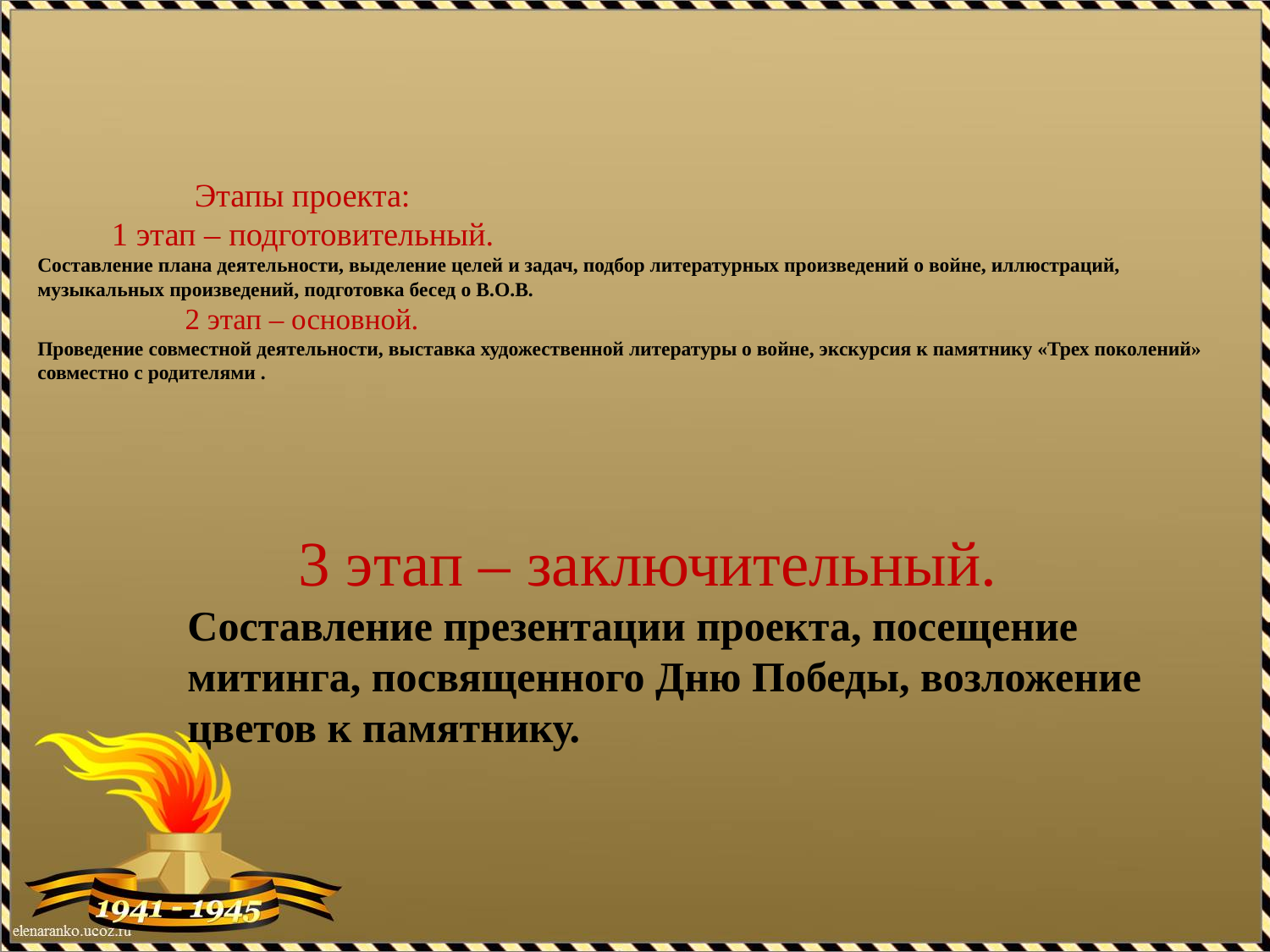

# Этапы проекта: 1 этап – подготовительный. Составление плана деятельности, выделение целей и задач, подбор литературных произведений о войне, иллюстраций, музыкальных произведений, подготовка бесед о В.О.В. 2 этап – основной. Проведение совместной деятельности, выставка художественной литературы о войне, экскурсия к памятнику «Трех поколений» совместно с родителями .
       3 этап – заключительный.
Составление презентации проекта, посещение митинга, посвященного Дню Победы, возложение цветов к памятнику.